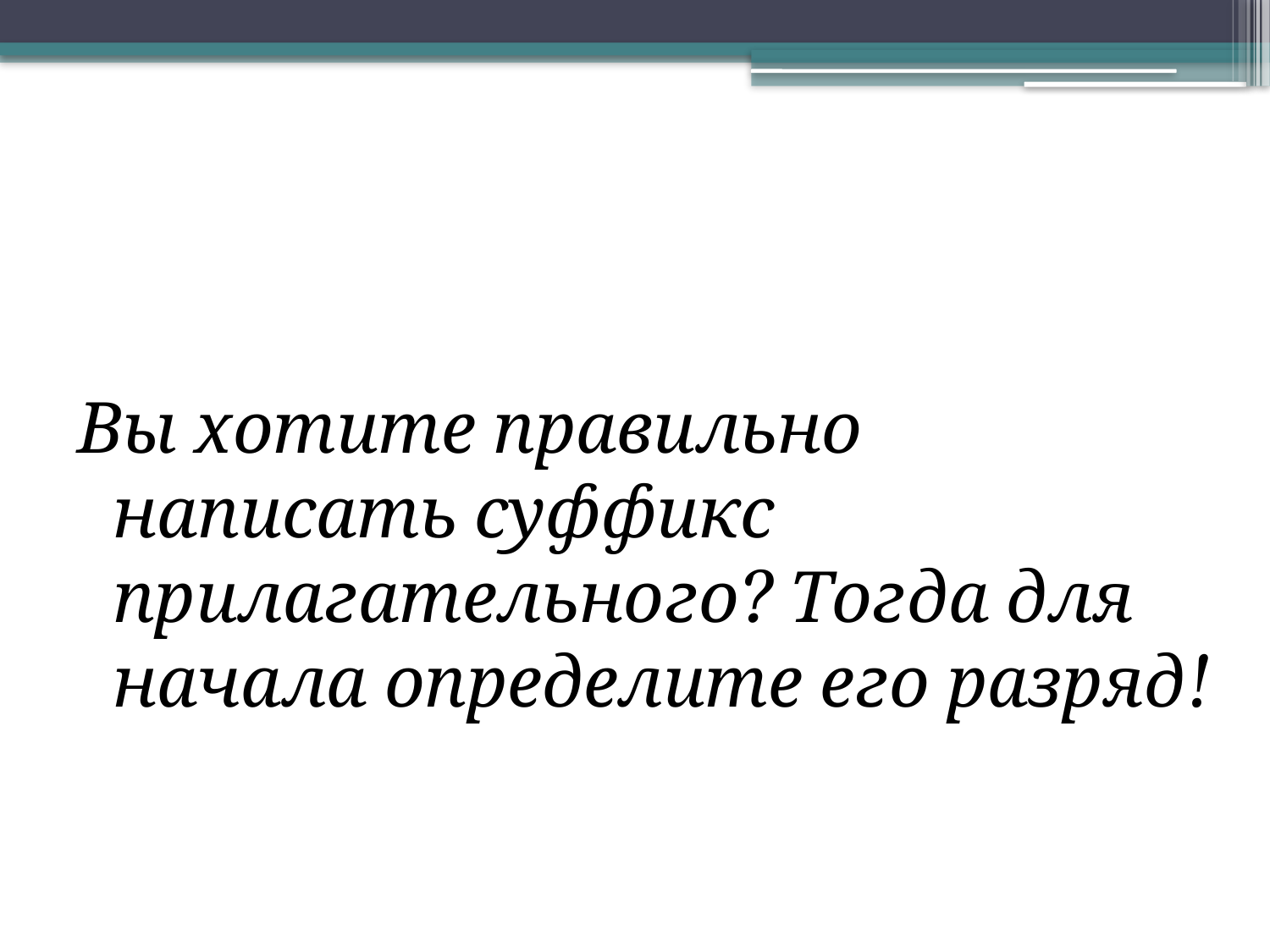

#

Вы хотите правильно написать суффикс прилагательного? Тогда для начала определите его разряд!